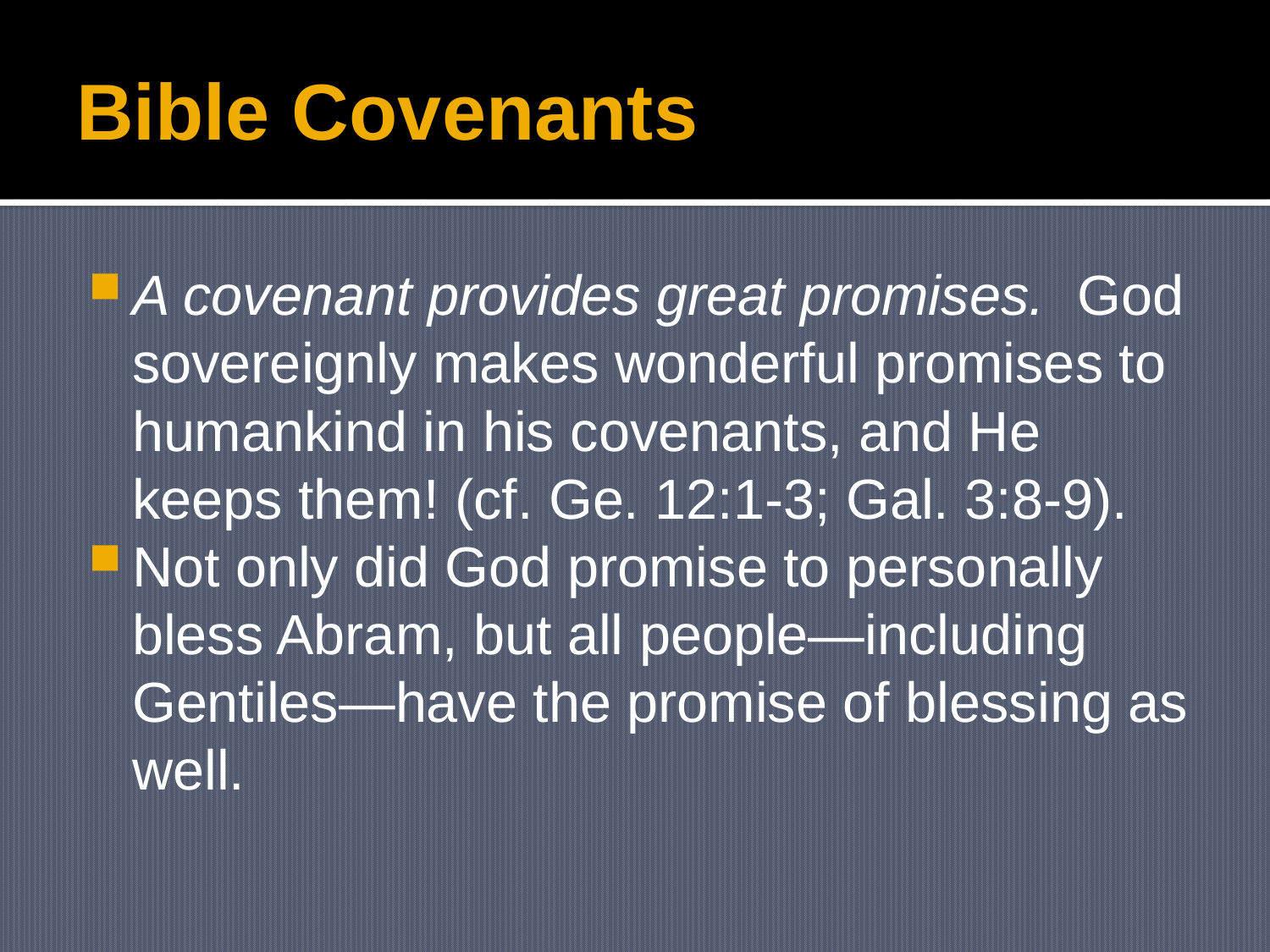

# Bible Covenants
A covenant provides great promises.  God sovereignly makes wonderful promises to humankind in his covenants, and He keeps them! (cf. Ge. 12:1-3; Gal. 3:8-9).
Not only did God promise to personally bless Abram, but all people—including Gentiles—have the promise of blessing as well.